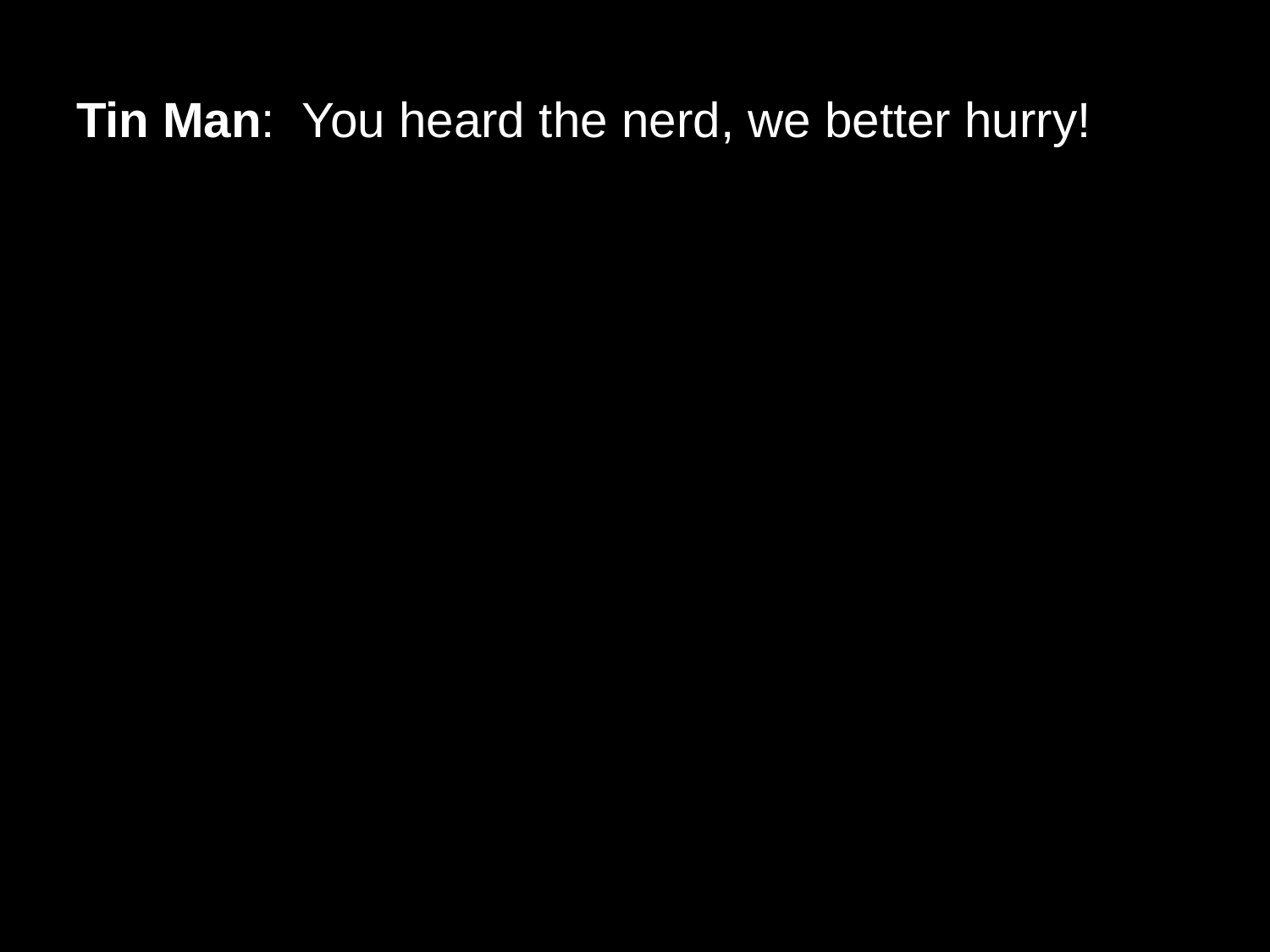

# Tin Man:  You heard the nerd, we better hurry!